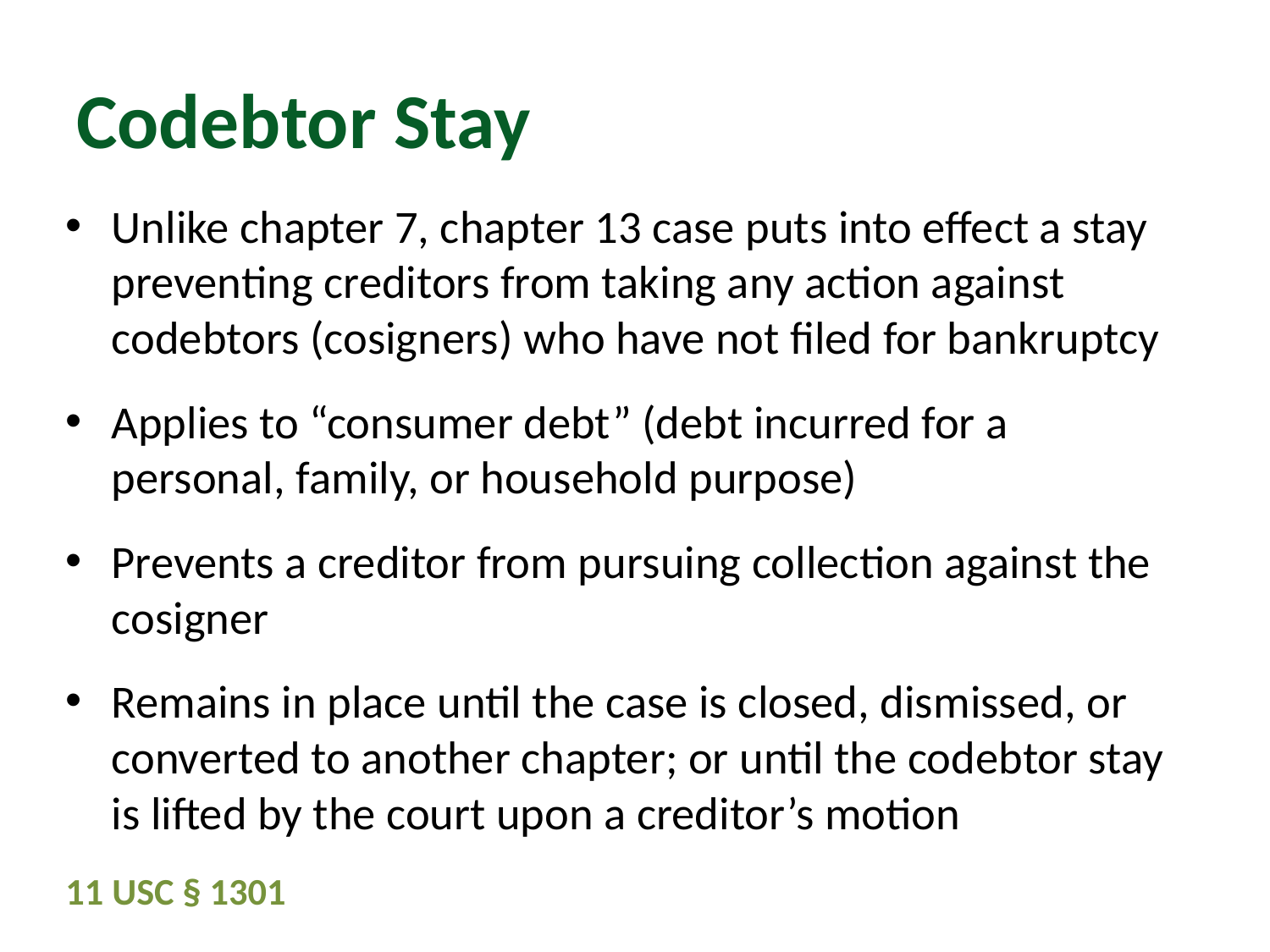

# Codebtor Stay
Unlike chapter 7, chapter 13 case puts into effect a stay preventing creditors from taking any action against codebtors (cosigners) who have not filed for bankruptcy
Applies to “consumer debt” (debt incurred for a personal, family, or household purpose)
Prevents a creditor from pursuing collection against the cosigner
Remains in place until the case is closed, dismissed, or converted to another chapter; or until the codebtor stay is lifted by the court upon a creditor’s motion
11 USC § 1301